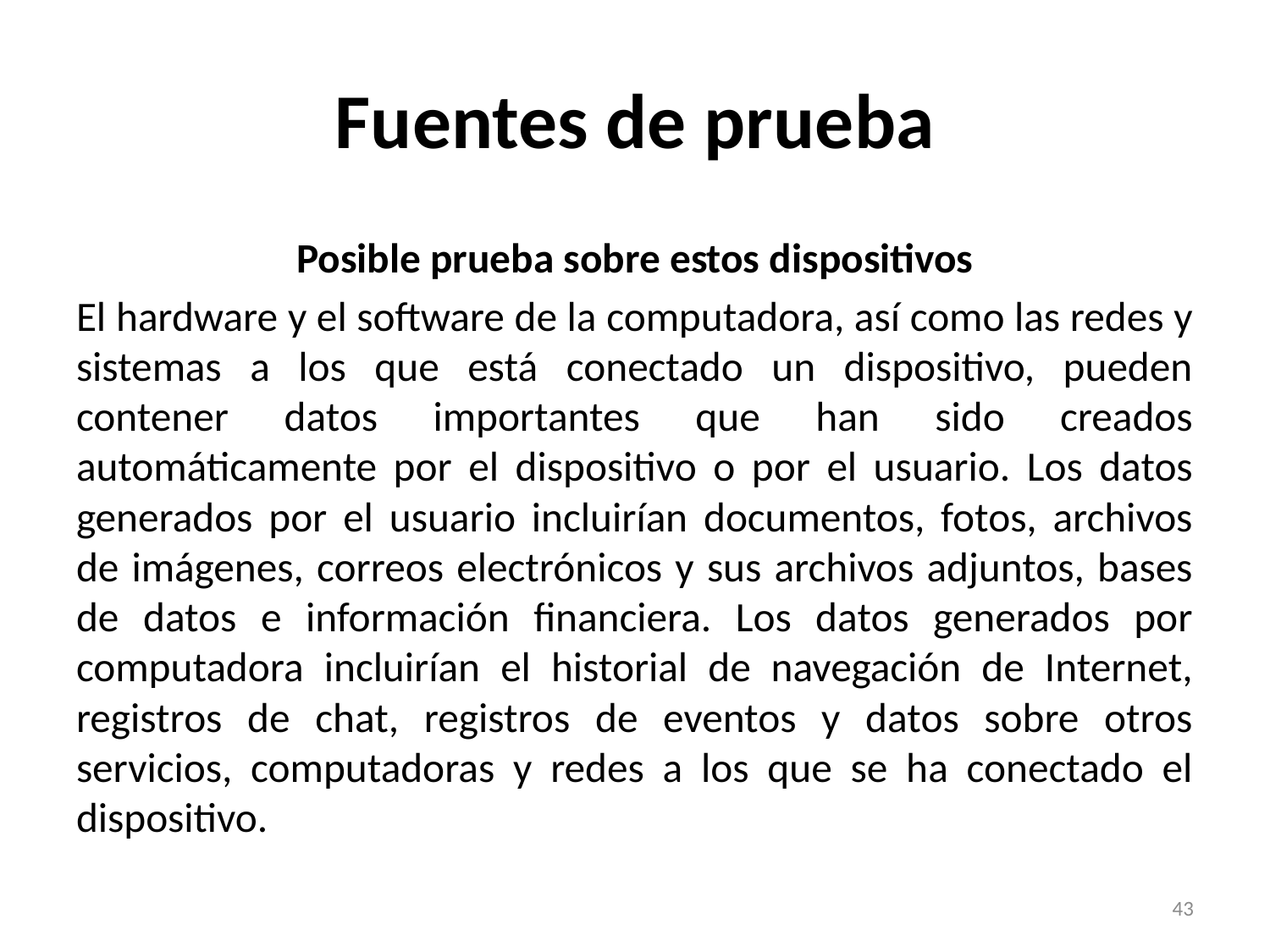

# Fuentes de prueba
Posible prueba sobre estos dispositivos
El hardware y el software de la computadora, así como las redes y sistemas a los que está conectado un dispositivo, pueden contener datos importantes que han sido creados automáticamente por el dispositivo o por el usuario. Los datos generados por el usuario incluirían documentos, fotos, archivos de imágenes, correos electrónicos y sus archivos adjuntos, bases de datos e información financiera. Los datos generados por computadora incluirían el historial de navegación de Internet, registros de chat, registros de eventos y datos sobre otros servicios, computadoras y redes a los que se ha conectado el dispositivo.
43